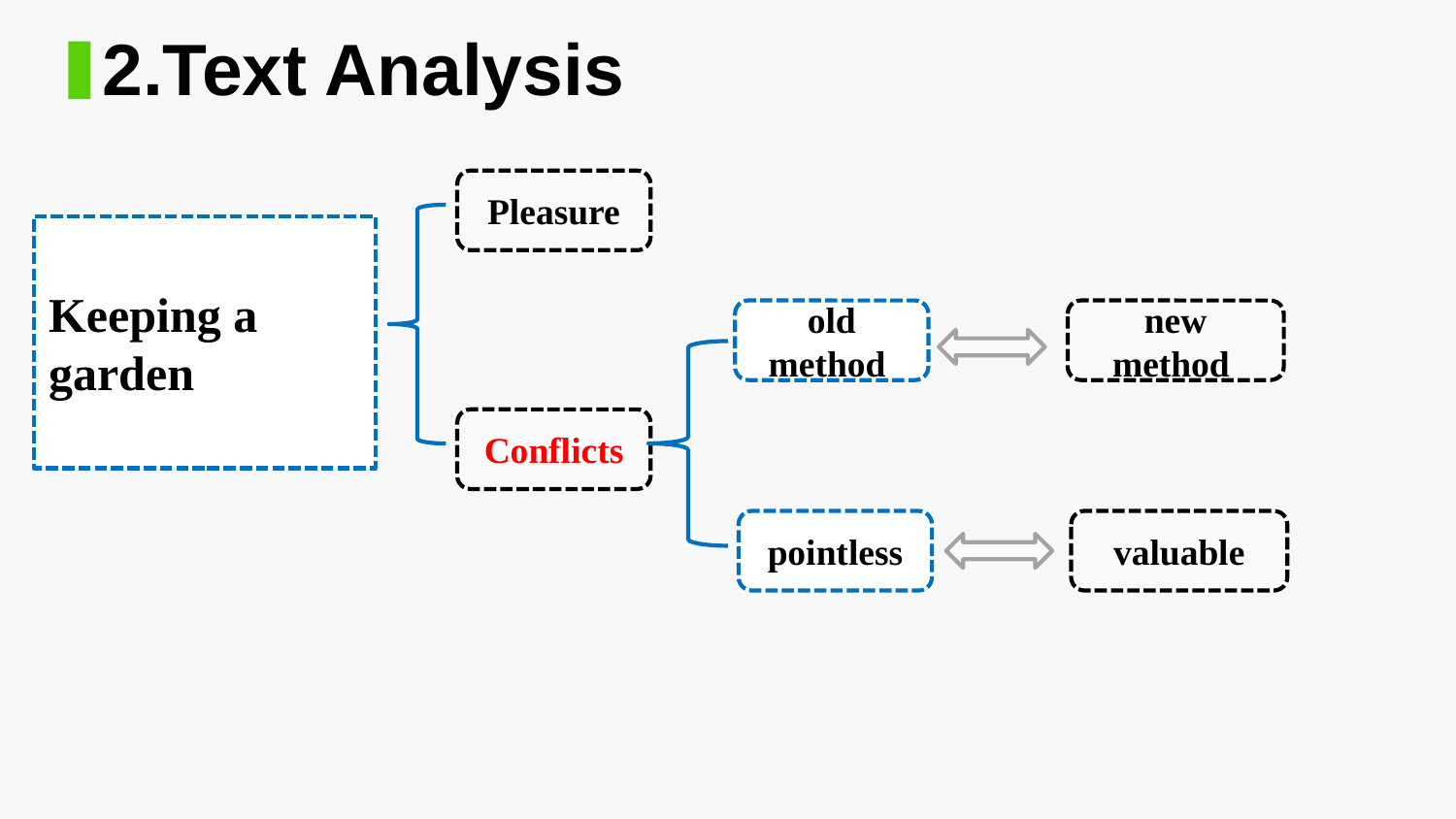

2.Text Analysis

Pleasure

Keeping a garden
old method
new method

Conflicts
pointless
valuable